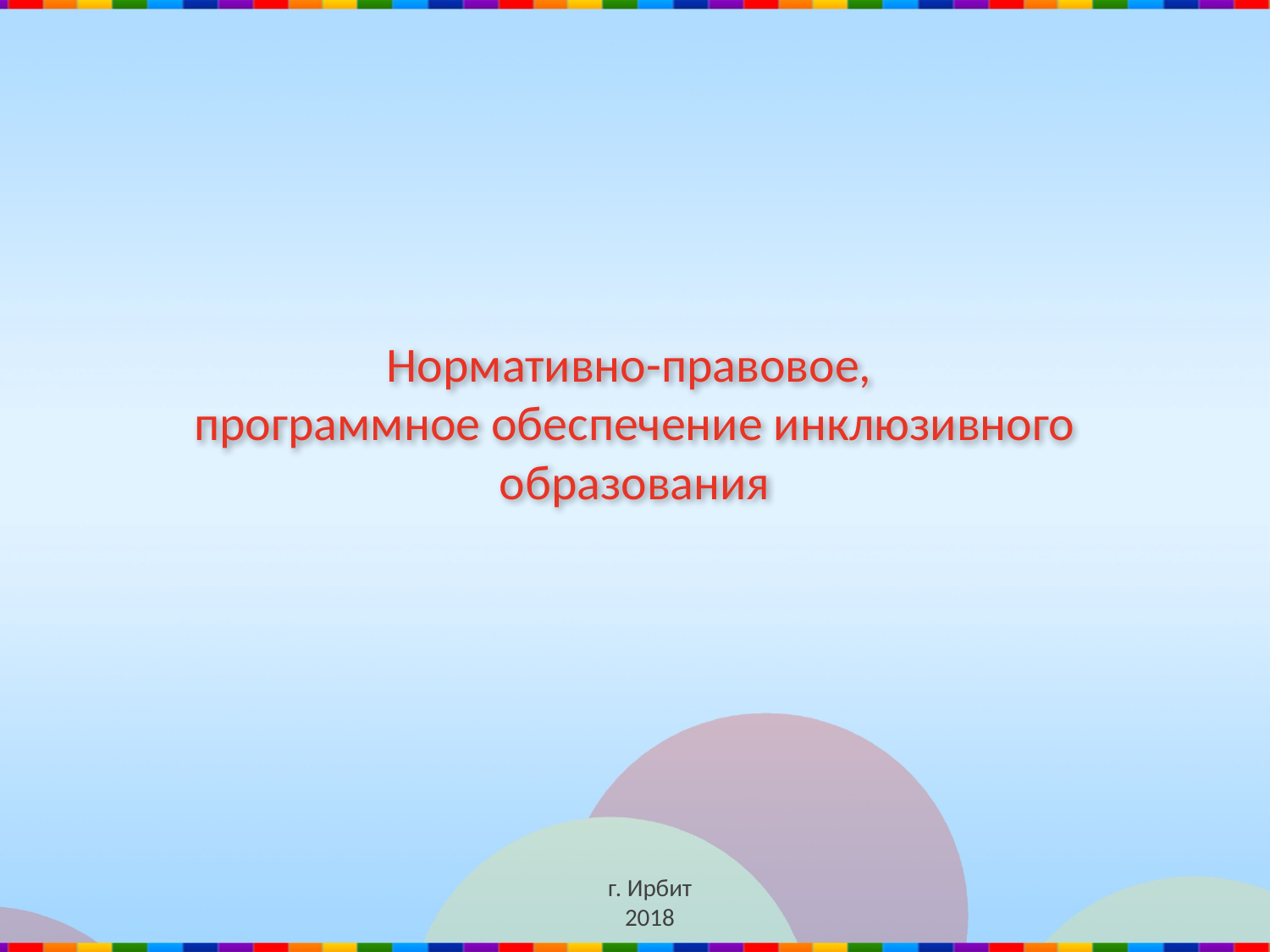

Нормативно-правовое,
программное обеспечение инклюзивного образования

г. Ирбит
2018